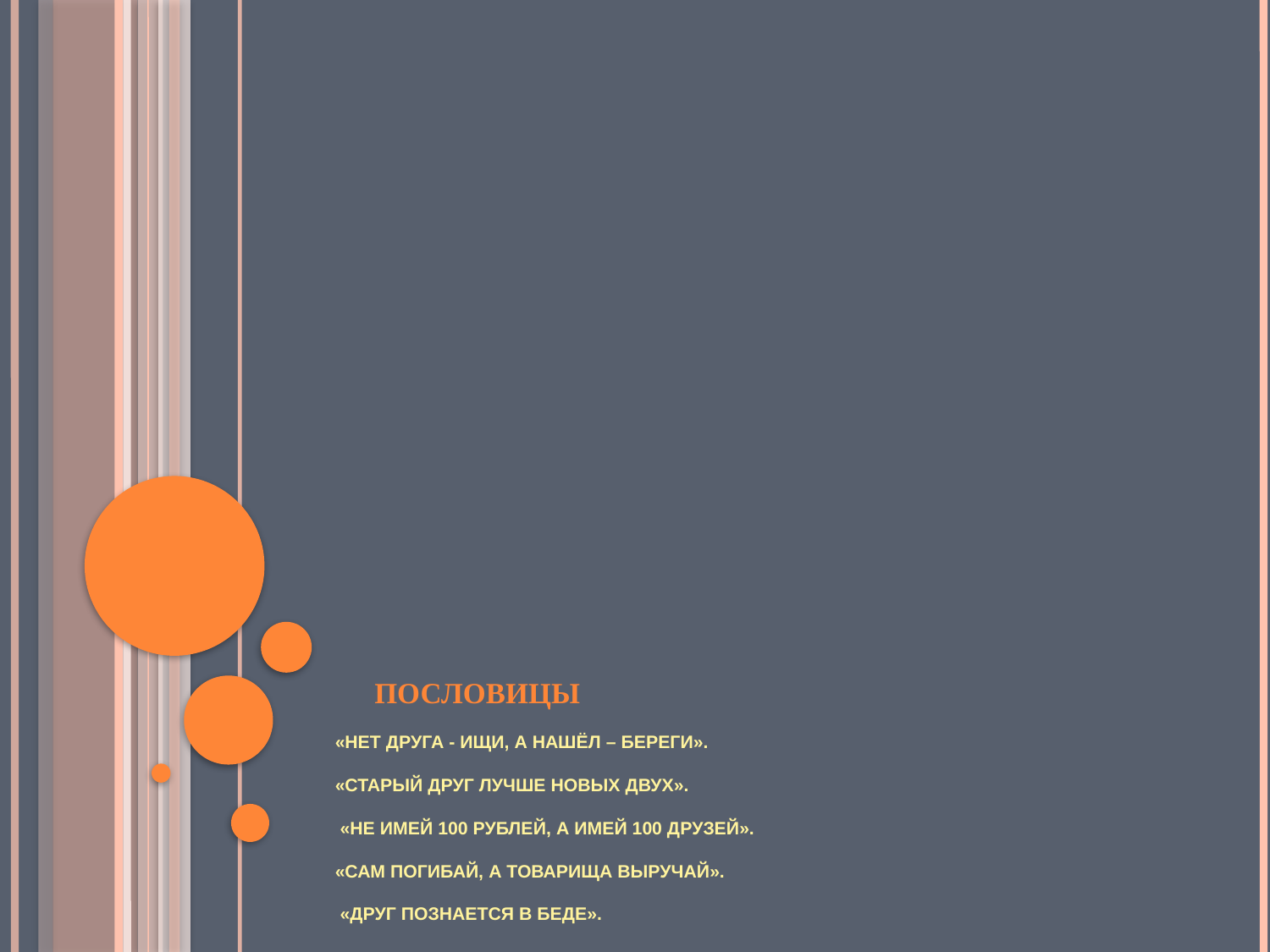

# Пословицы  «Нет друга - ищи, а нашёл – береги». «Старый друг лучше новых двух».         «Не имей 100 рублей, а имей 100 друзей». «Сам погибай, а товарища выручай».        «Друг познается в беде».